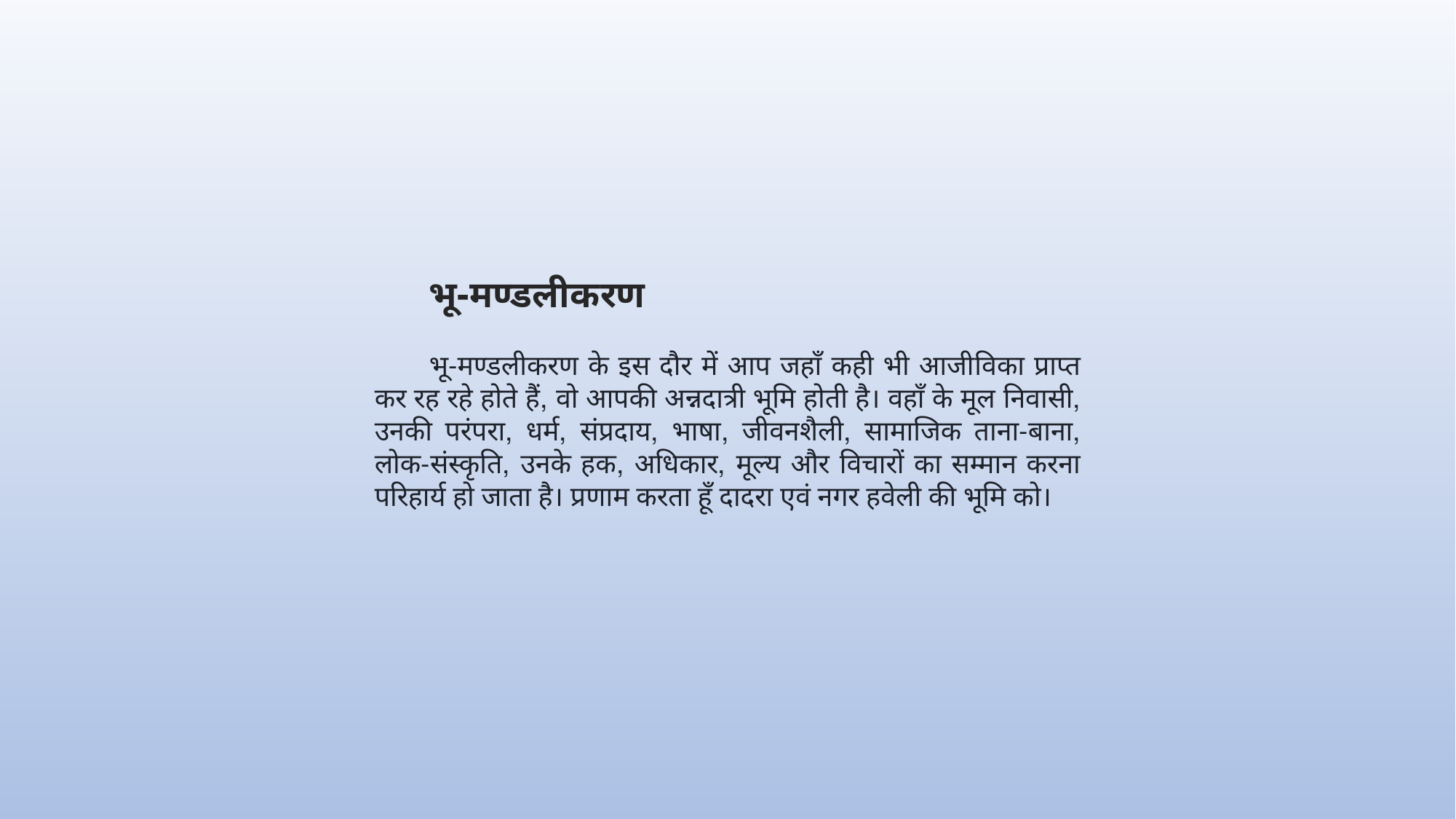

भू-मण्डलीकरण

भू-मण्डलीकरण के इस दौर में आप जहाँ कही भी आजीविका प्राप्त कर रह रहे होते हैं, वो आपकी अन्नदात्री भूमि होती है। वहाँ के मूल निवासी, उनकी परंपरा, धर्म, संप्रदाय, भाषा, जीवनशैली, सामाजिक ताना-बाना, लोक-संस्कृति, उनके हक, अधिकार, मूल्य और विचारों का सम्मान करना परिहार्य हो जाता है। प्रणाम करता हूँ दादरा एवं नगर हवेली की भूमि को।